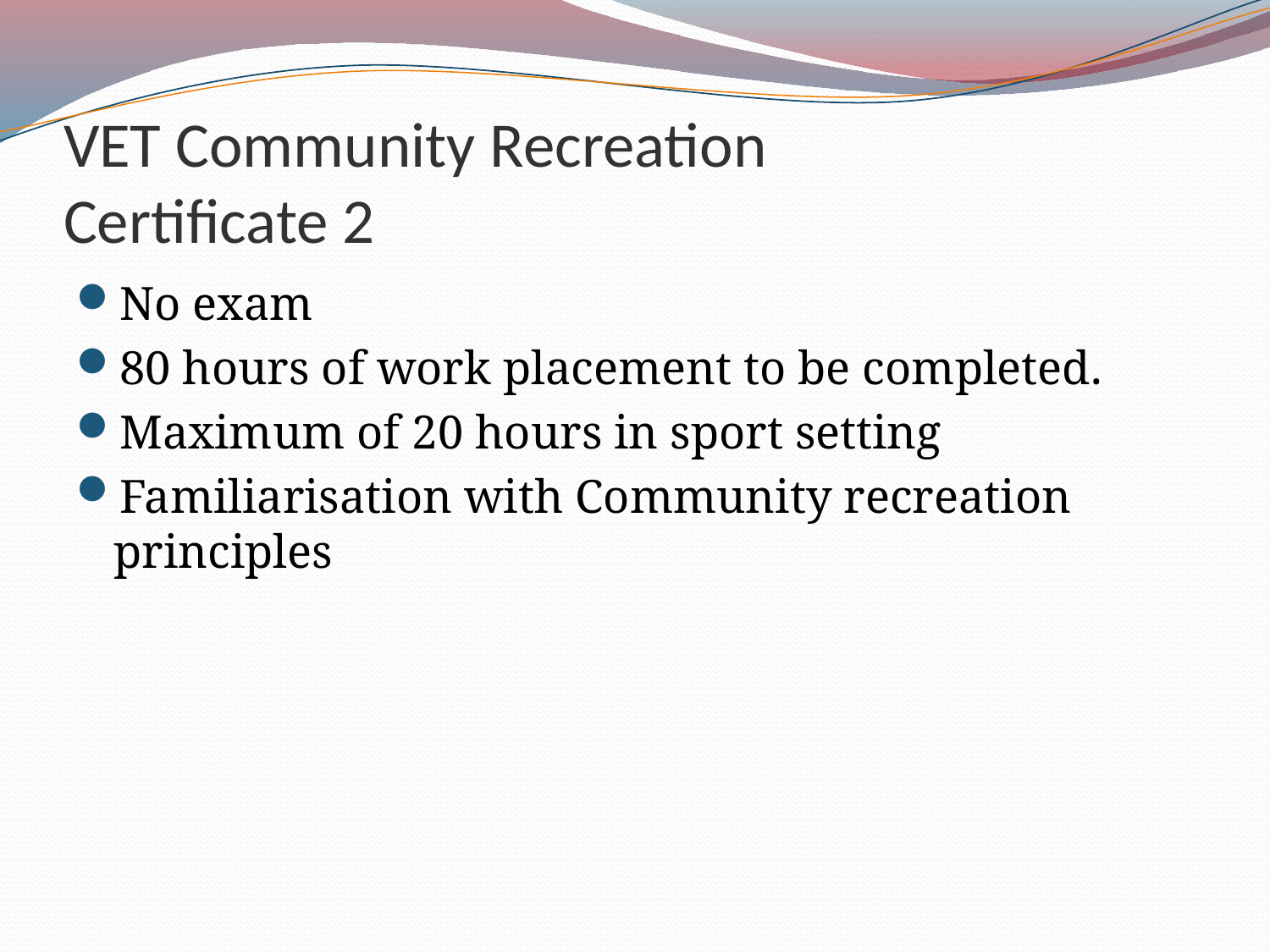

# VET Community Recreation Certificate 2
No exam
80 hours of work placement to be completed.
Maximum of 20 hours in sport setting
Familiarisation with Community recreation principles